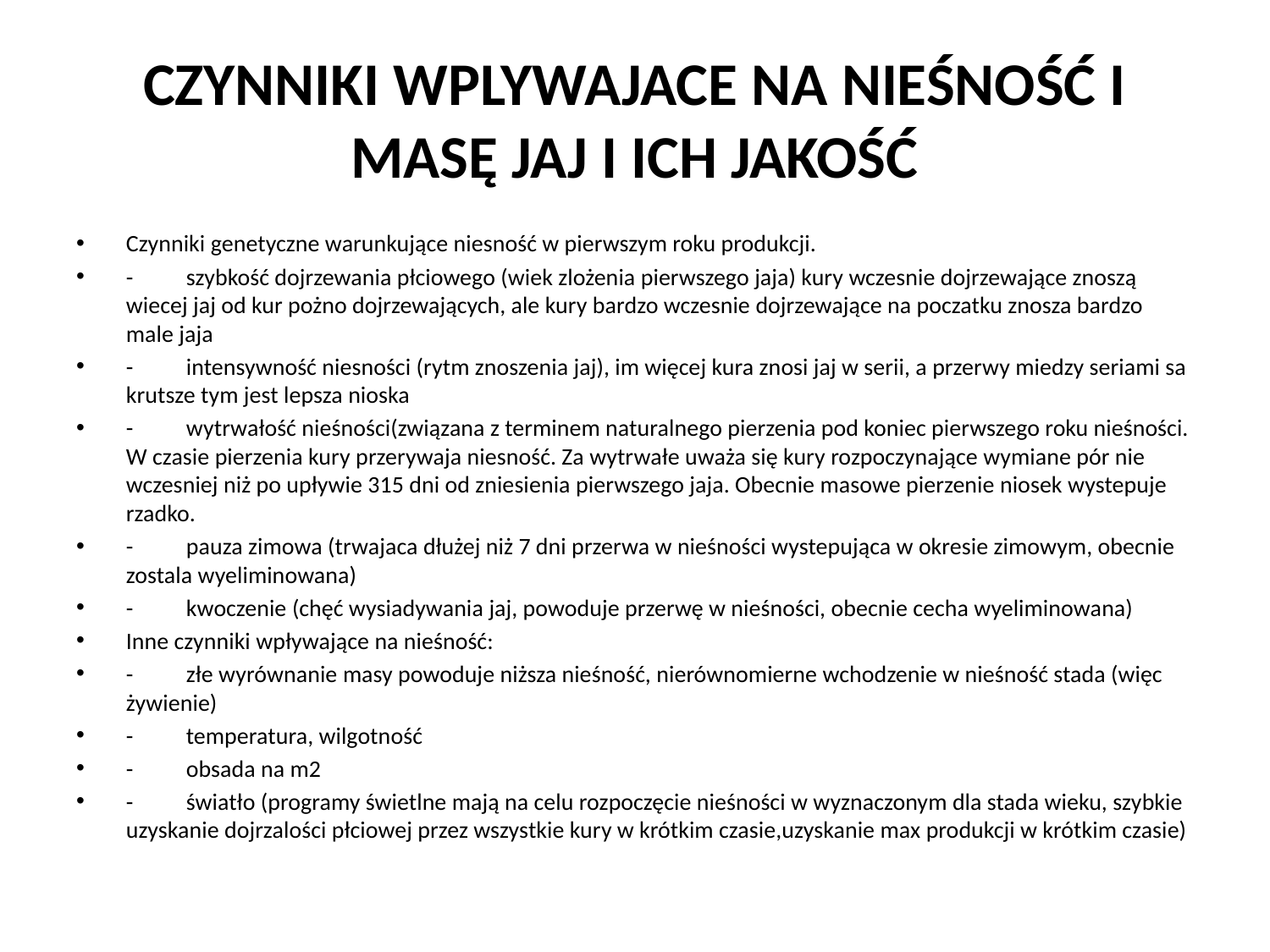

# CZYNNIKI WPLYWAJACE NA NIEŚNOŚĆ I MASĘ JAJ I ICH JAKOŚĆ
Czynniki genetyczne warunkujące niesność w pierwszym roku produkcji.
-          szybkość dojrzewania płciowego (wiek zlożenia pierwszego jaja) kury wczesnie dojrzewające znoszą wiecej jaj od kur pożno dojrzewających, ale kury bardzo wczesnie dojrzewające na poczatku znosza bardzo male jaja
-          intensywność niesności (rytm znoszenia jaj), im więcej kura znosi jaj w serii, a przerwy miedzy seriami sa krutsze tym jest lepsza nioska
-          wytrwałość nieśności(związana z terminem naturalnego pierzenia pod koniec pierwszego roku nieśności. W czasie pierzenia kury przerywaja niesność. Za wytrwałe uważa się kury rozpoczynające wymiane pór nie wczesniej niż po upływie 315 dni od zniesienia pierwszego jaja. Obecnie masowe pierzenie niosek wystepuje rzadko.
-          pauza zimowa (trwajaca dłużej niż 7 dni przerwa w nieśności wystepująca w okresie zimowym, obecnie zostala wyeliminowana)
-          kwoczenie (chęć wysiadywania jaj, powoduje przerwę w nieśności, obecnie cecha wyeliminowana)
Inne czynniki wpływające na nieśność:
-          złe wyrównanie masy powoduje niższa nieśność, nierównomierne wchodzenie w nieśność stada (więc żywienie)
-          temperatura, wilgotność
-          obsada na m2
-          światło (programy świetlne mają na celu rozpoczęcie nieśności w wyznaczonym dla stada wieku, szybkie uzyskanie dojrzalości płciowej przez wszystkie kury w krótkim czasie,uzyskanie max produkcji w krótkim czasie)